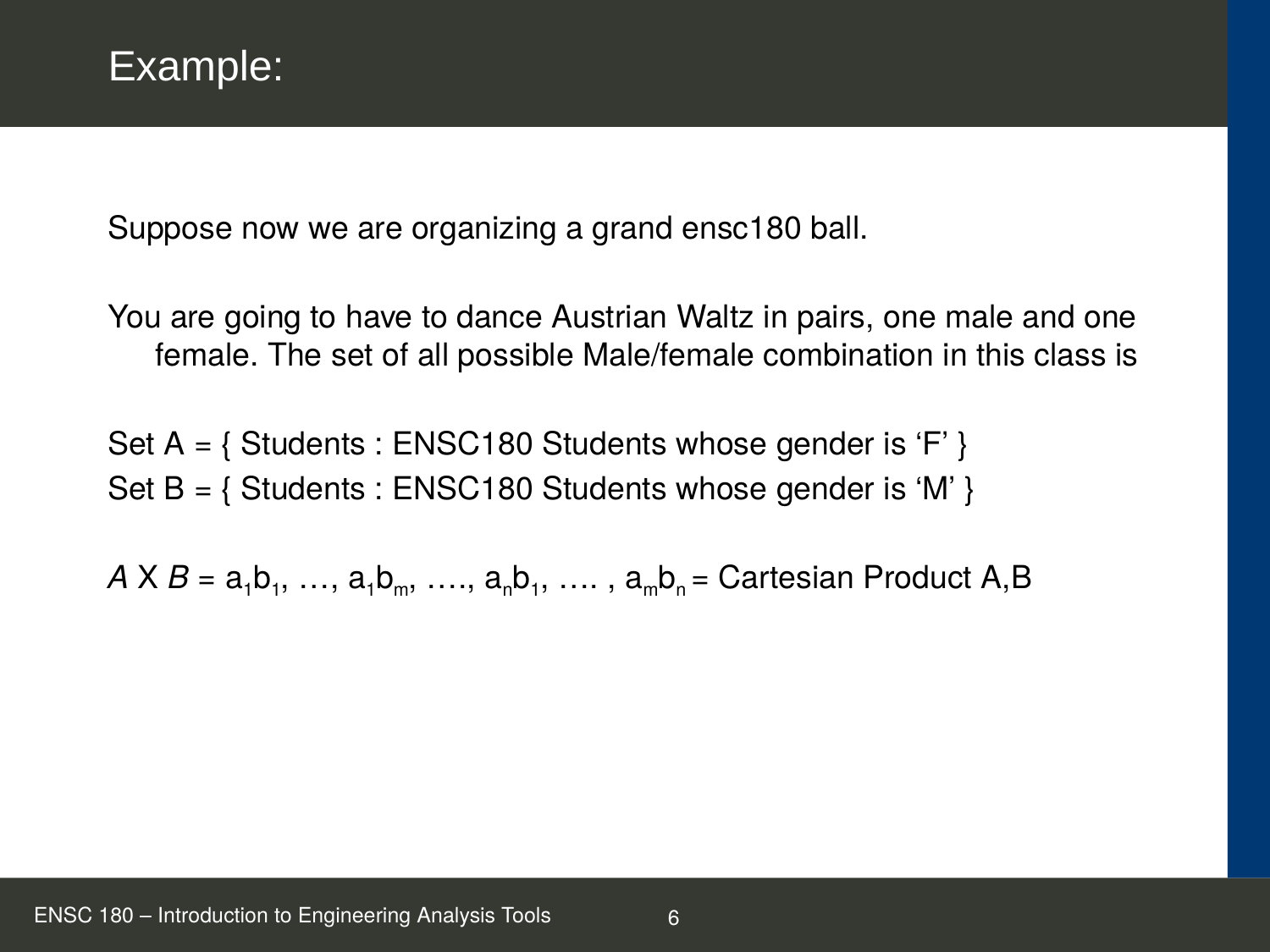

# Example:
Suppose now we are organizing a grand ensc180 ball.

You are going to have to dance Austrian Waltz in pairs, one male and one female. The set of all possible Male/female combination in this class is

Set A = { Students : ENSC180 Students whose gender is ‘F’ }
Set B = { Students : ENSC180 Students whose gender is ‘M’ }

A X B = a1b1, …, a1bm, …., anb1, …. , ambn = Cartesian Product A,B
ENSC 180 – Introduction to Engineering Analysis Tools